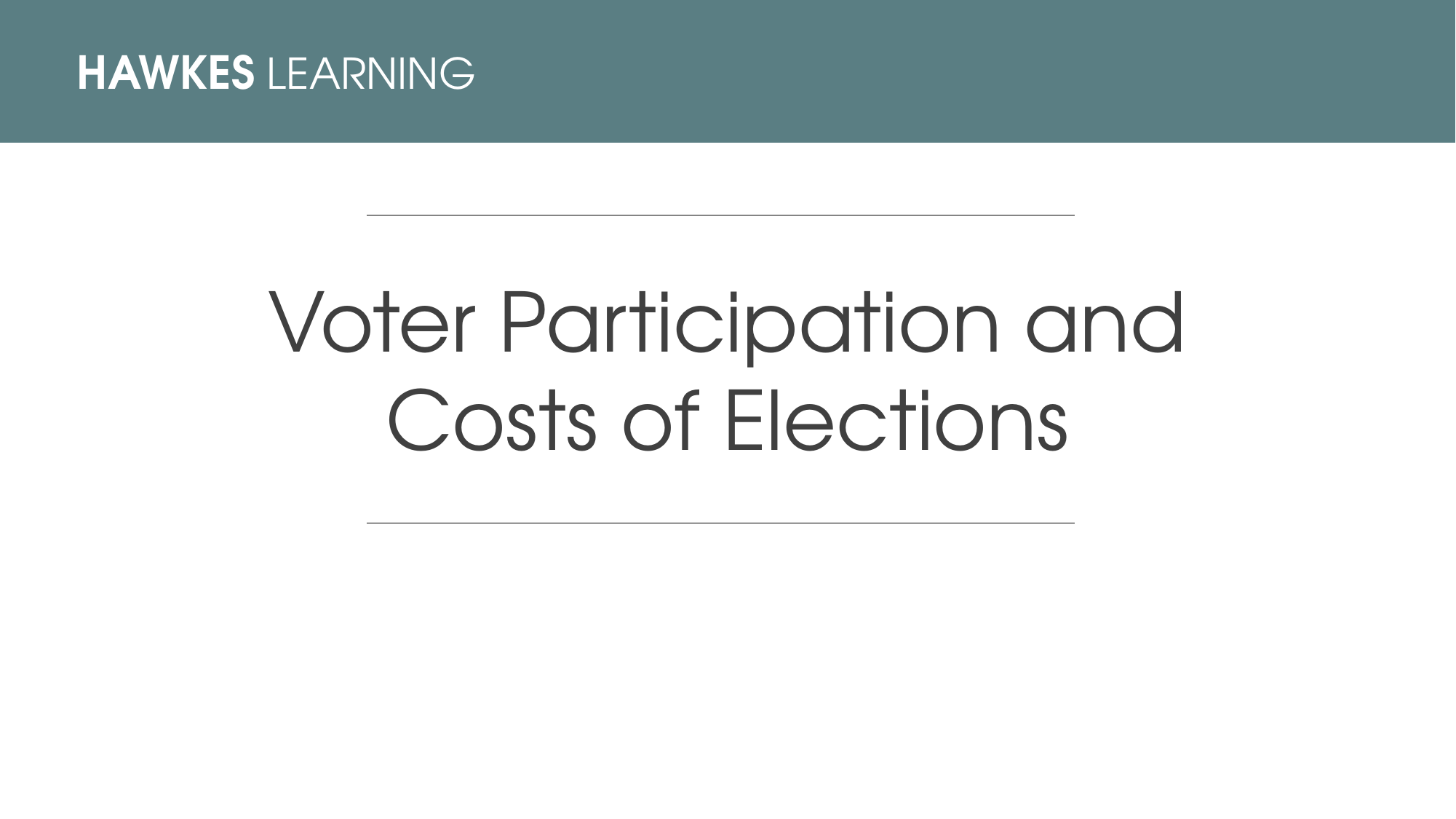

HAWKES LEARNING
Voter Participation and Costs of Elections